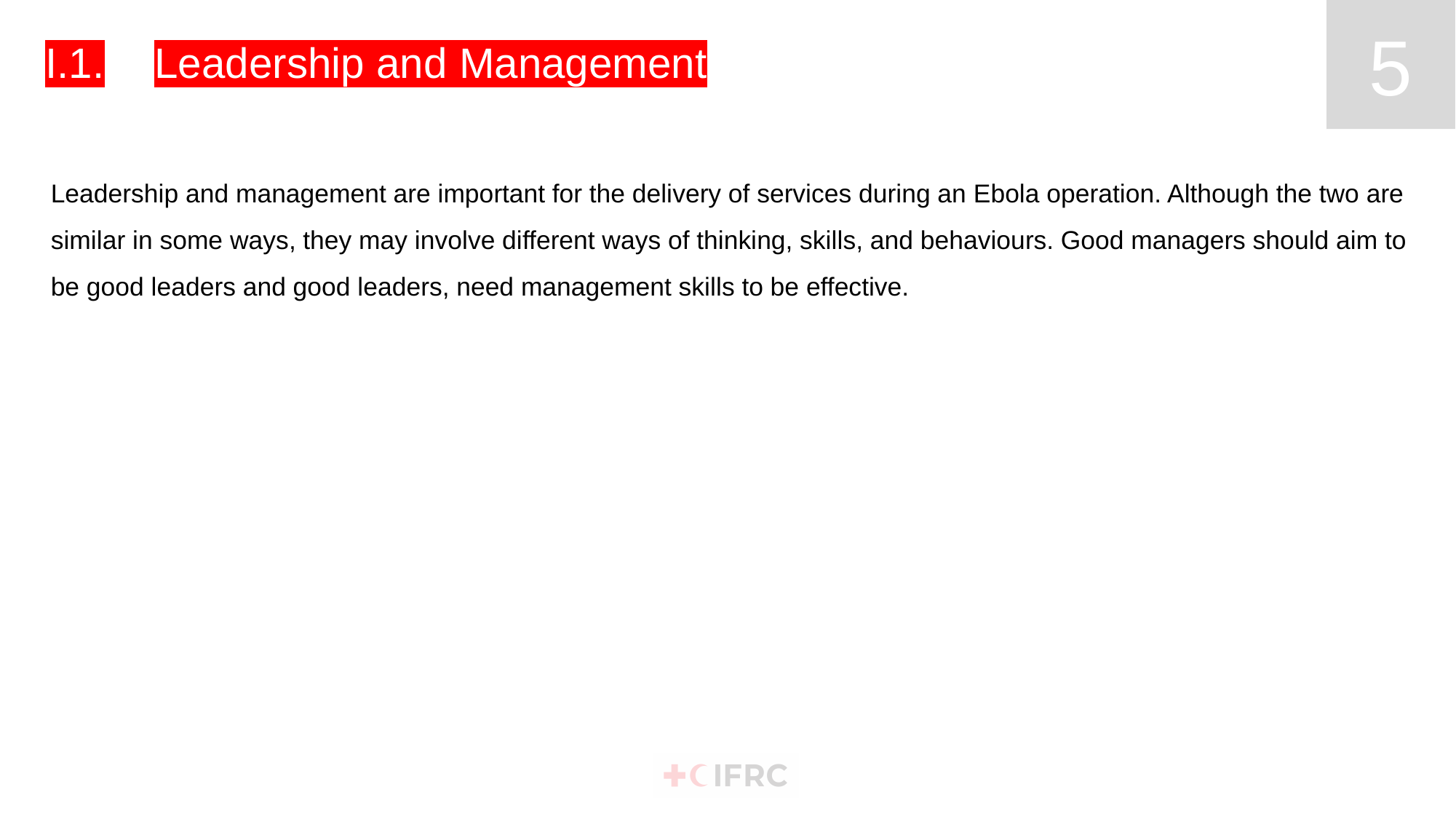

# I.1.	Leadership and Management
Leadership and management are important for the delivery of services during an Ebola operation. Although the two are similar in some ways, they may involve different ways of thinking, skills, and behaviours. Good managers should aim to be good leaders and good leaders, need management skills to be effective.